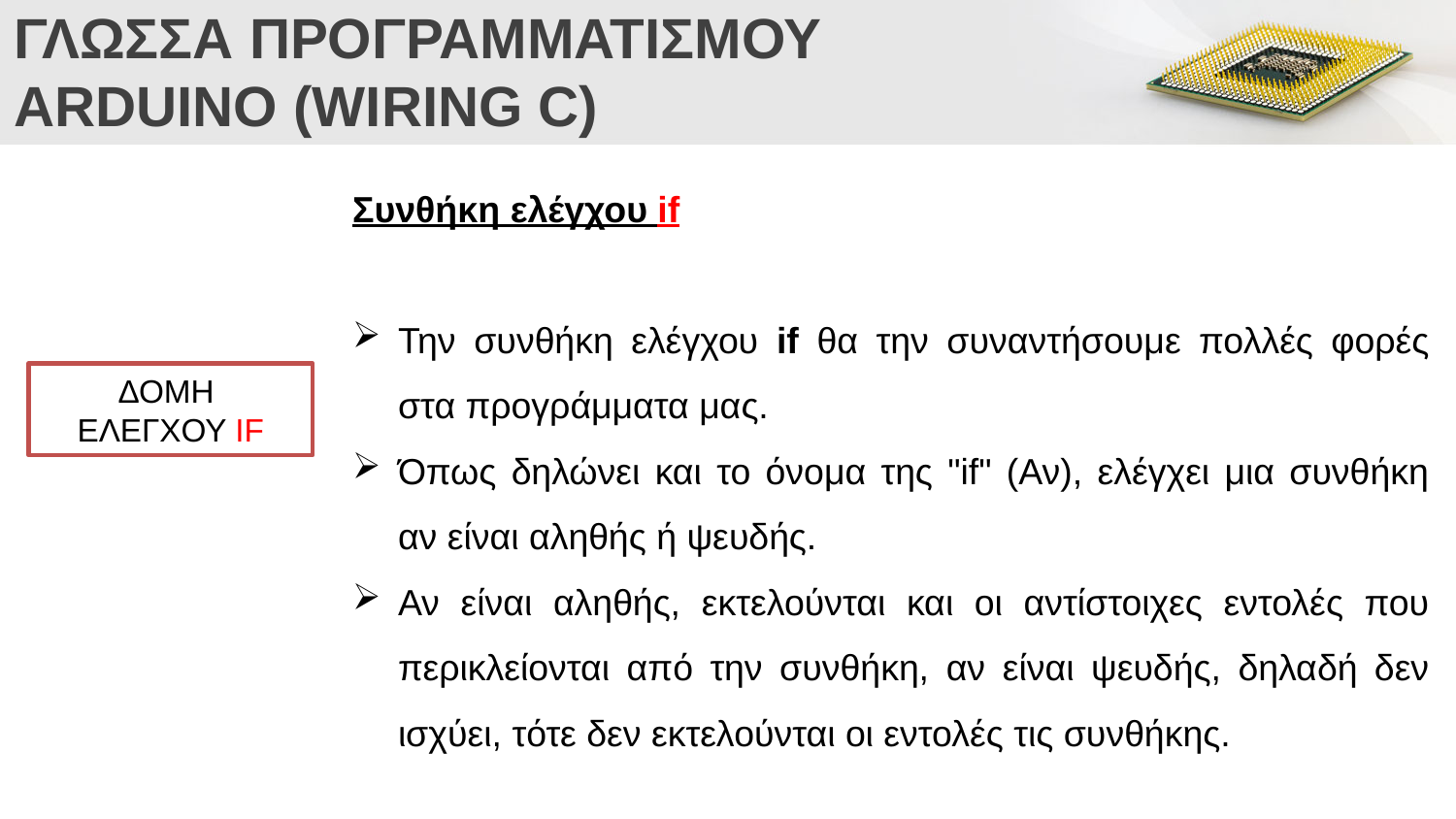

# ΓΛΩΣΣΑ ΠΡΟΓΡΑΜΜΑΤΙΣΜΟΥ ARDUINO (WIRING C)
Συνθήκη ελέγχου if

Την συνθήκη ελέγχου if θα την συναντήσουμε πολλές φορές στα προγράμματα μας.
Όπως δηλώνει και το όνομα της "if" (Αν), ελέγχει μια συνθήκη αν είναι αληθής ή ψευδής.
Αν είναι αληθής, εκτελούνται και οι αντίστοιχες εντολές που περικλείονται από την συνθήκη, αν είναι ψευδής, δηλαδή δεν ισχύει, τότε δεν εκτελούνται οι εντολές τις συνθήκης.
ΔΟΜΗ
ΕΛΕΓΧΟΥ IF